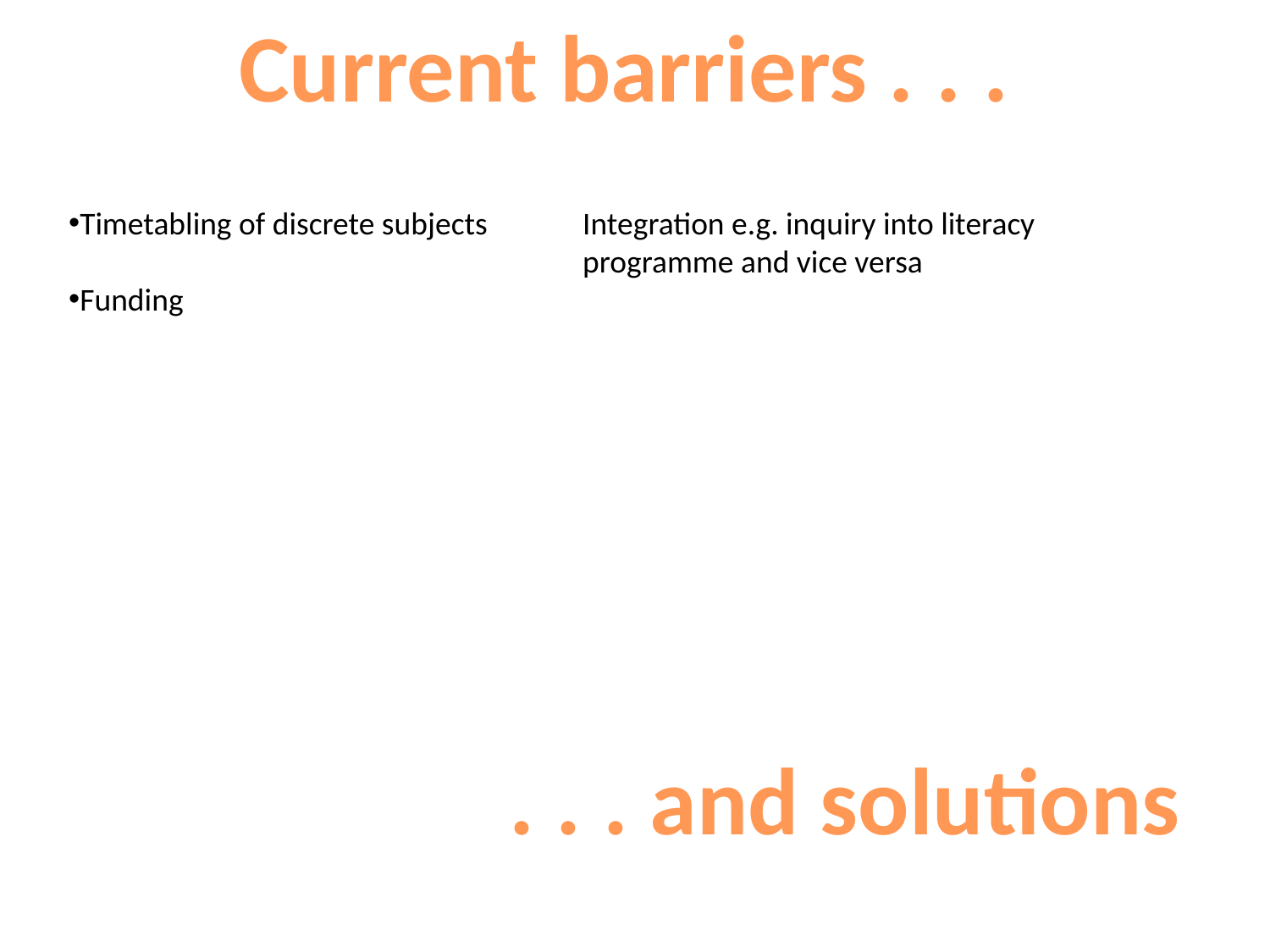

Current barriers . . .
Timetabling of discrete subjects
Funding

Integration e.g. inquiry into literacy programme and vice versa
. . . and solutions